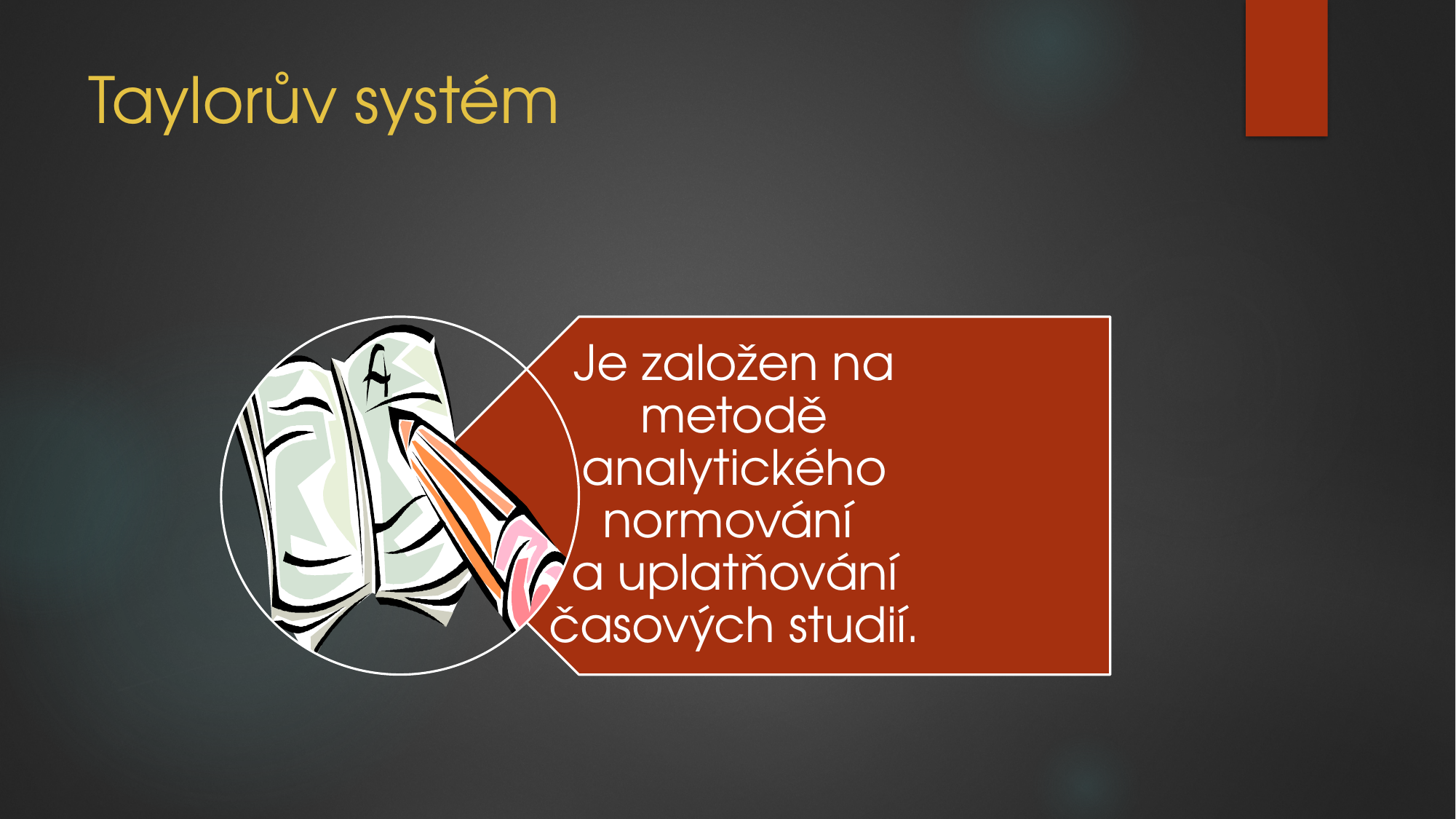

# Taylorův systém
Je založen na metodě analytického normování
a uplatňování časových studií.